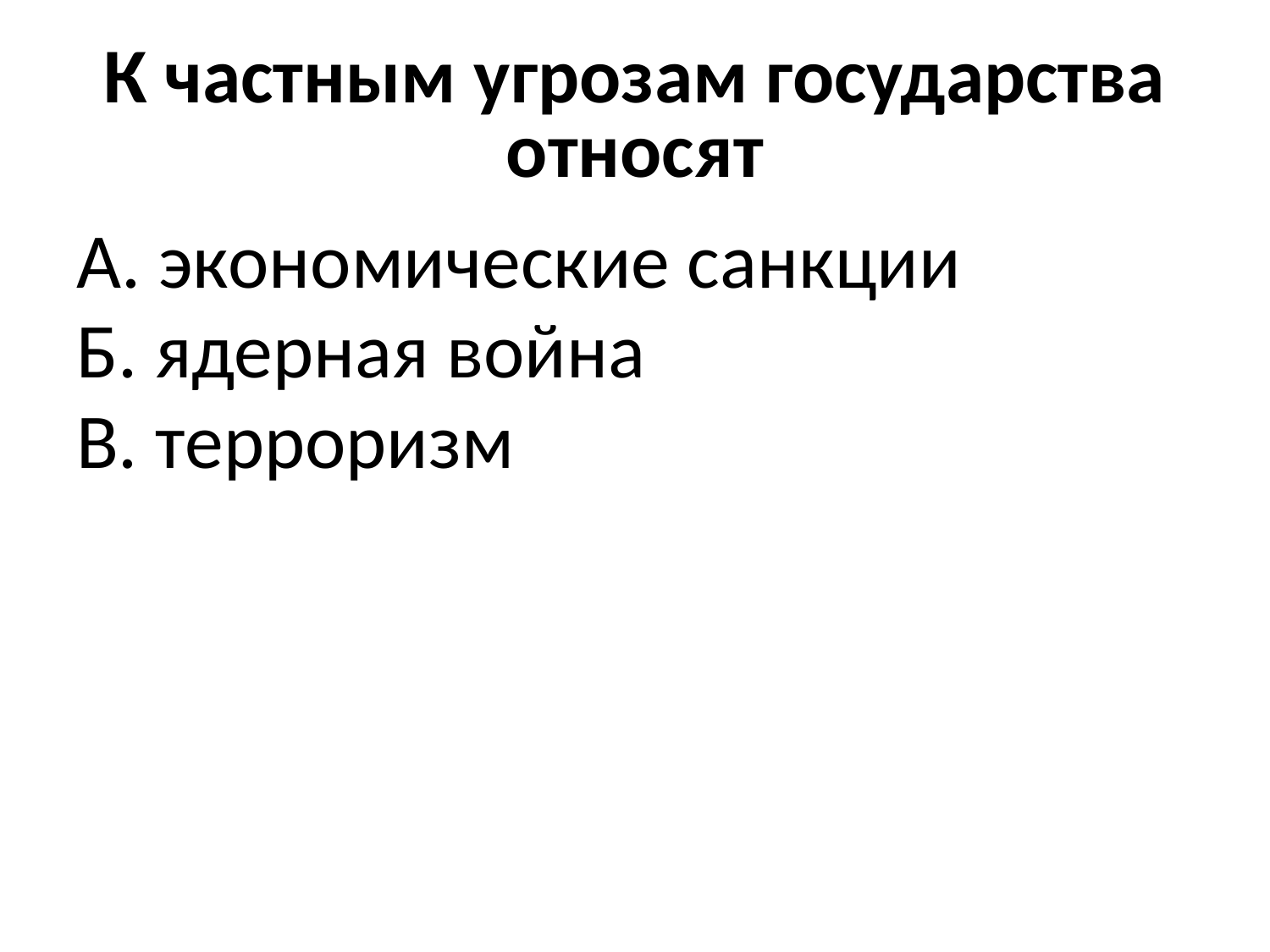

# К частным угрозам государства относят
А. экономические санкции
Б. ядерная война
В. терроризм